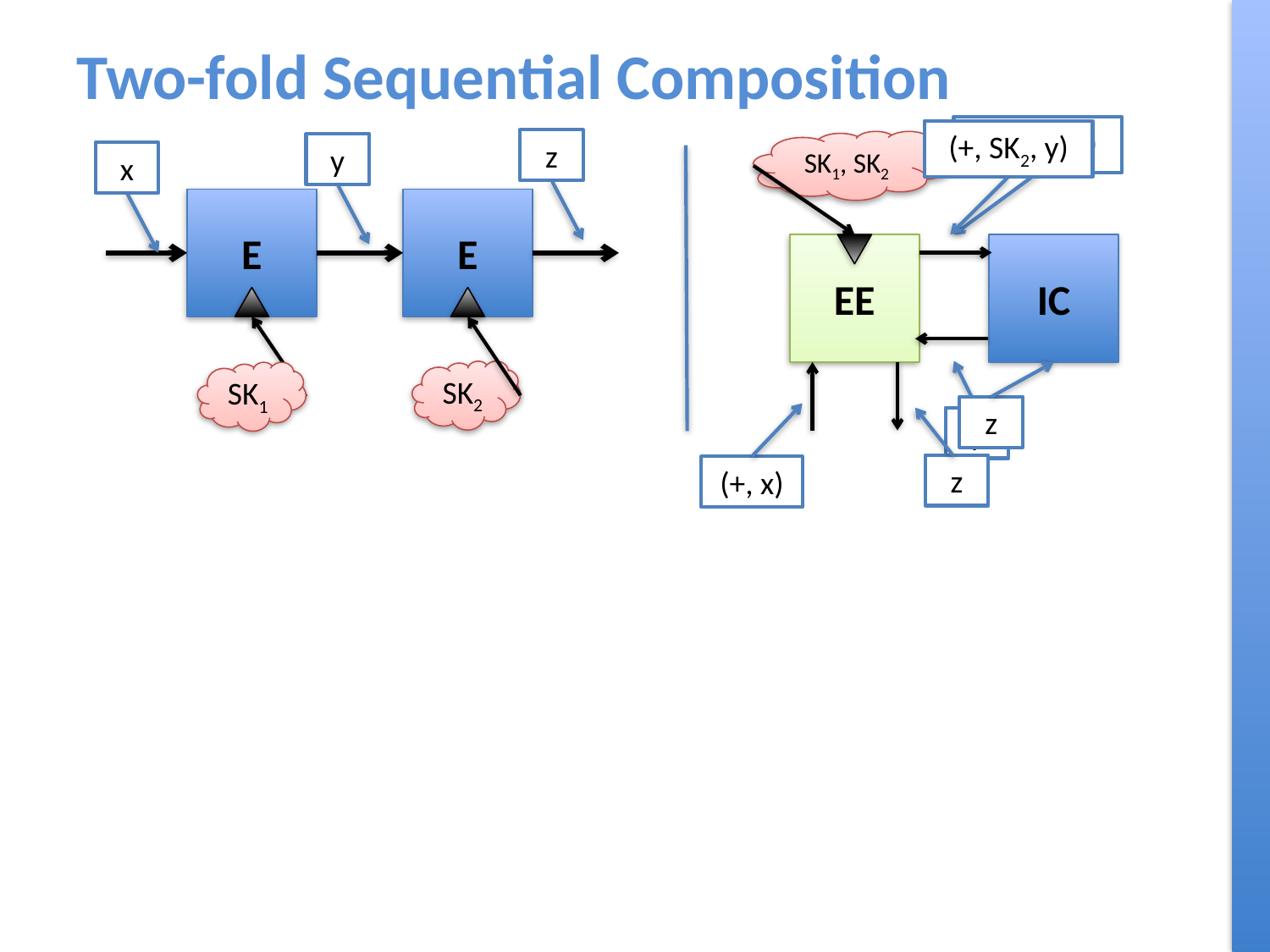

# Two-fold Sequential Composition
(+, SK1, x)
(+, SK2, y)
z
SK1, SK2
y
x
E

E

EE

IC
z
SK2
y
SK1
(+, x)
z